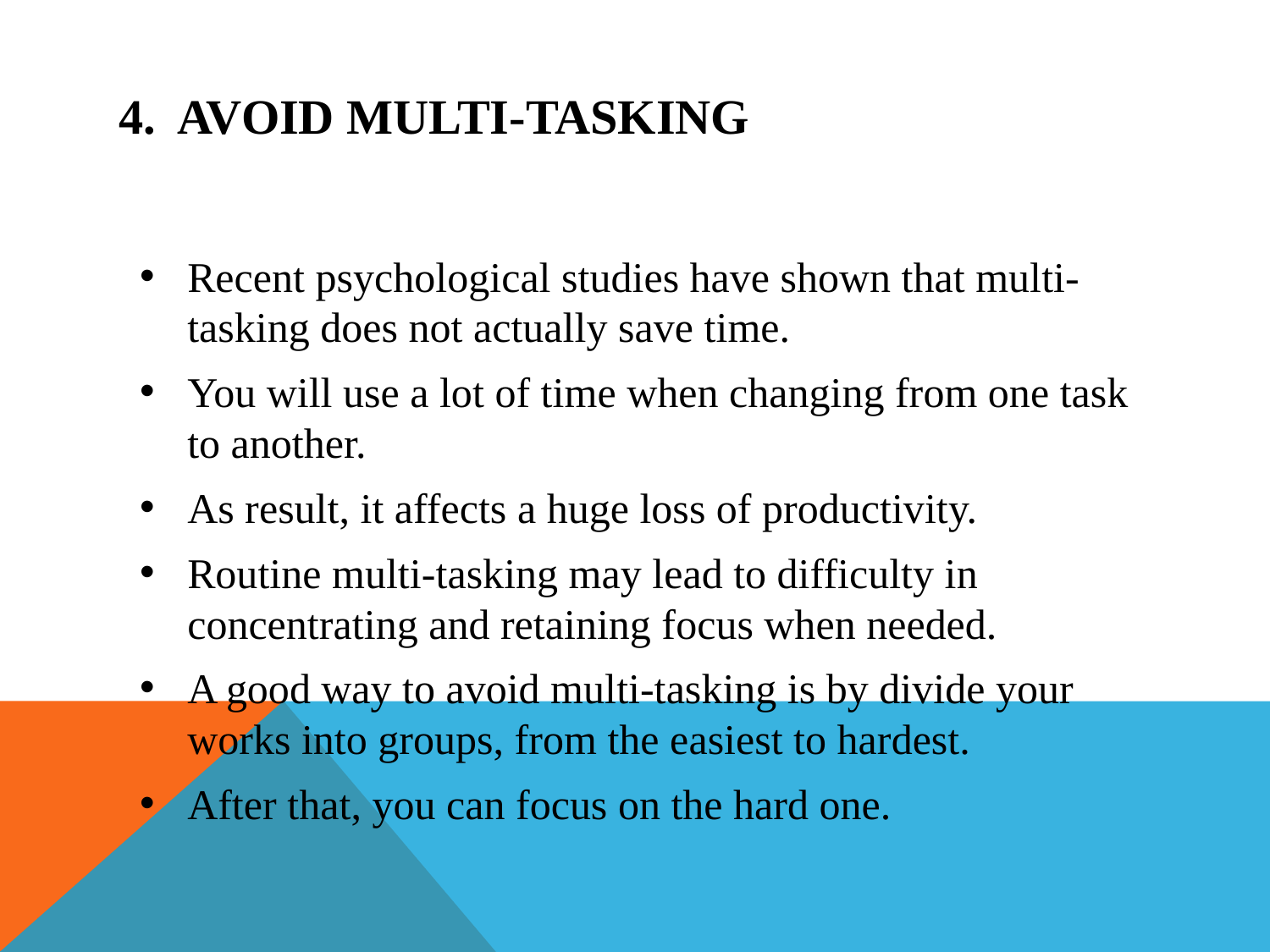

# 4.  AVOID MULTI-TASKING
Recent psychological studies have shown that multi-tasking does not actually save time.
You will use a lot of time when changing from one task to another.
As result, it affects a huge loss of productivity.
Routine multi-tasking may lead to difficulty in concentrating and retaining focus when needed.
A good way to avoid multi-tasking is by divide your works into groups, from the easiest to hardest.
After that, you can focus on the hard one.